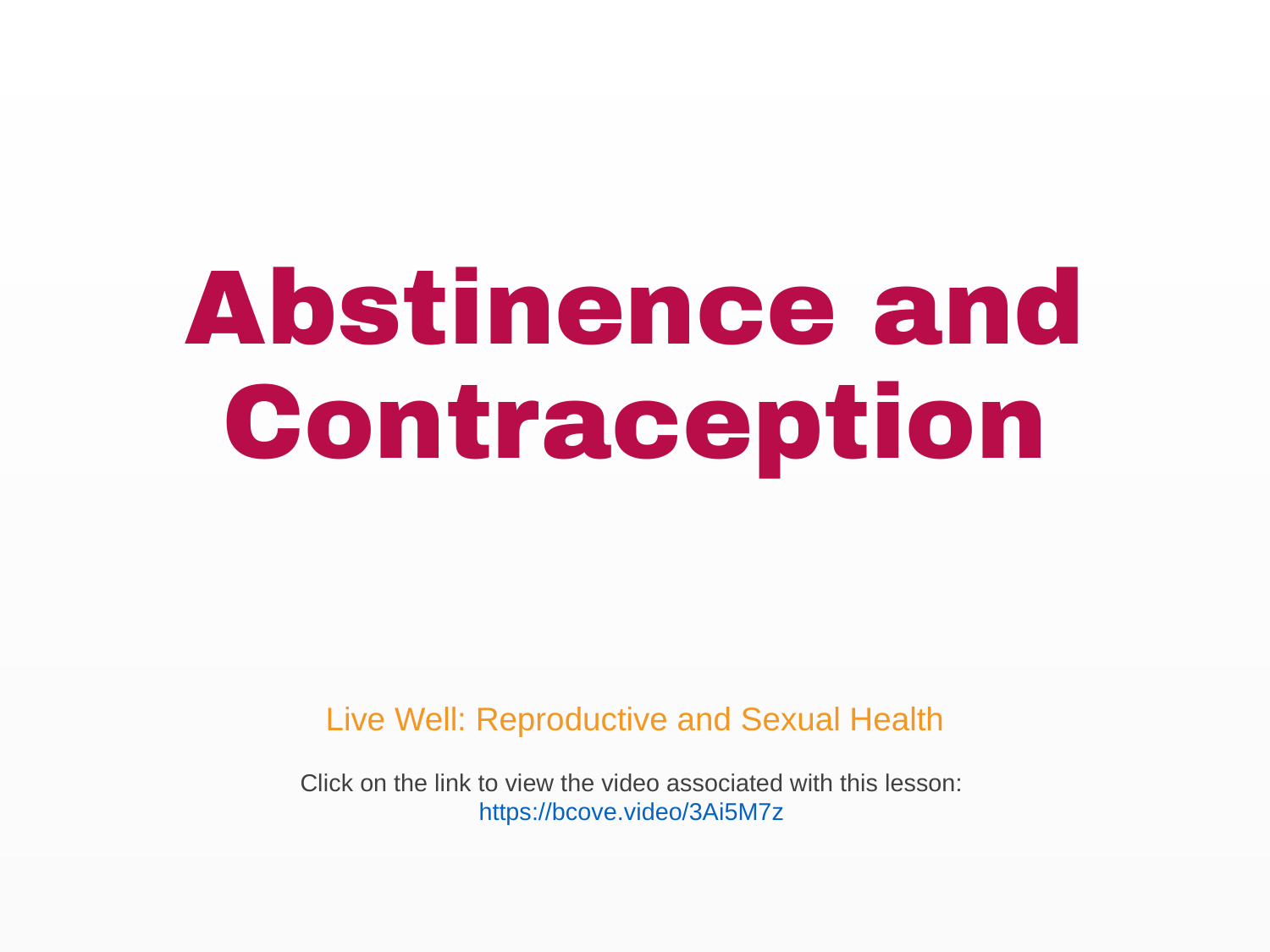

# Abstinence and Contraception
Live Well: Reproductive and Sexual Health

Click on the link to view the video associated with this lesson: https://bcove.video/3Ai5M7z